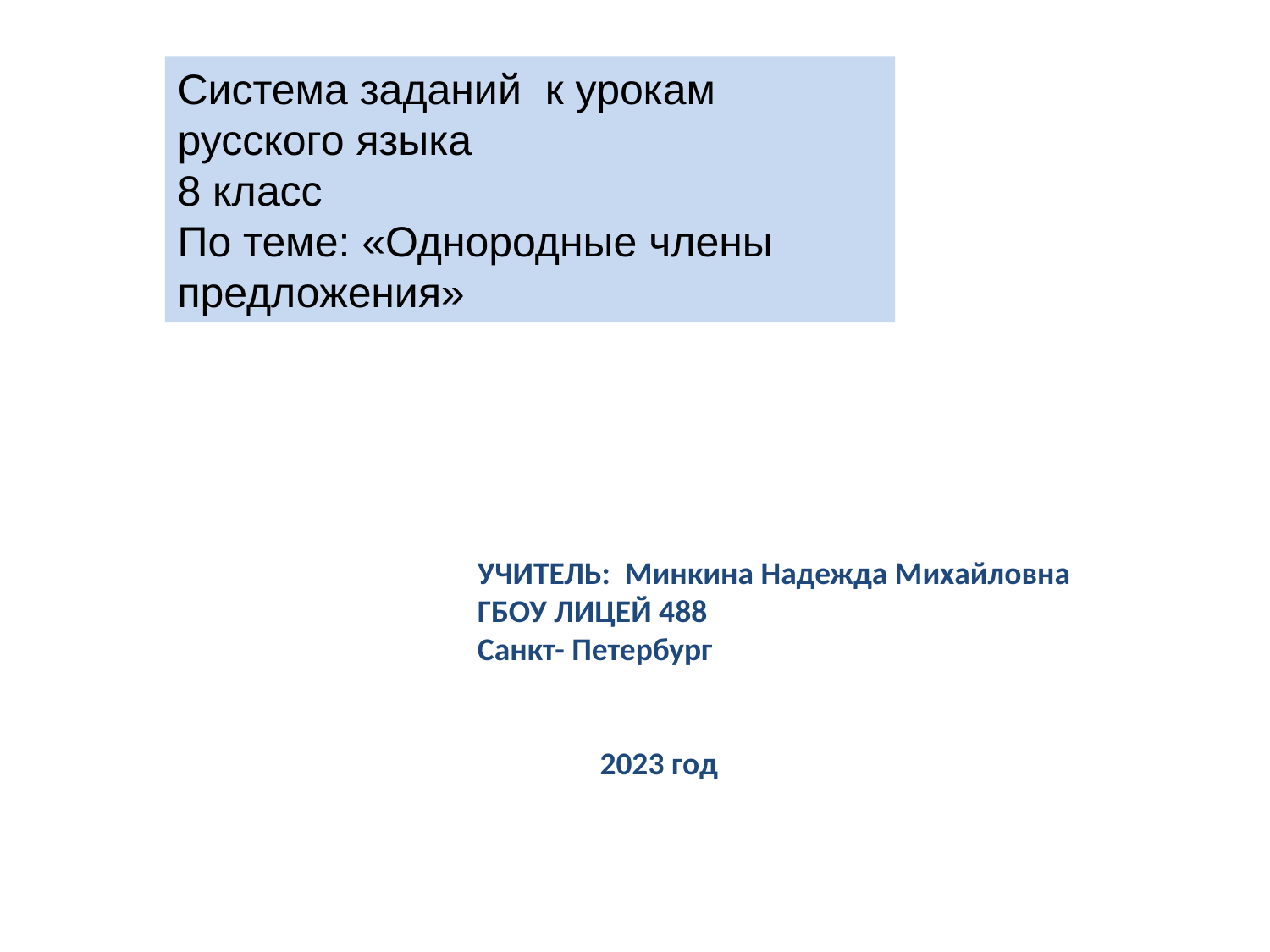

Система заданий  к урокам  русского языка
8 класс
По теме: «Однородные члены предложения»
УЧИТЕЛЬ:  Минкина Надежда Михайловна
ГБОУ ЛИЦЕЙ 488
Санкт- Петербург

                 2023 год